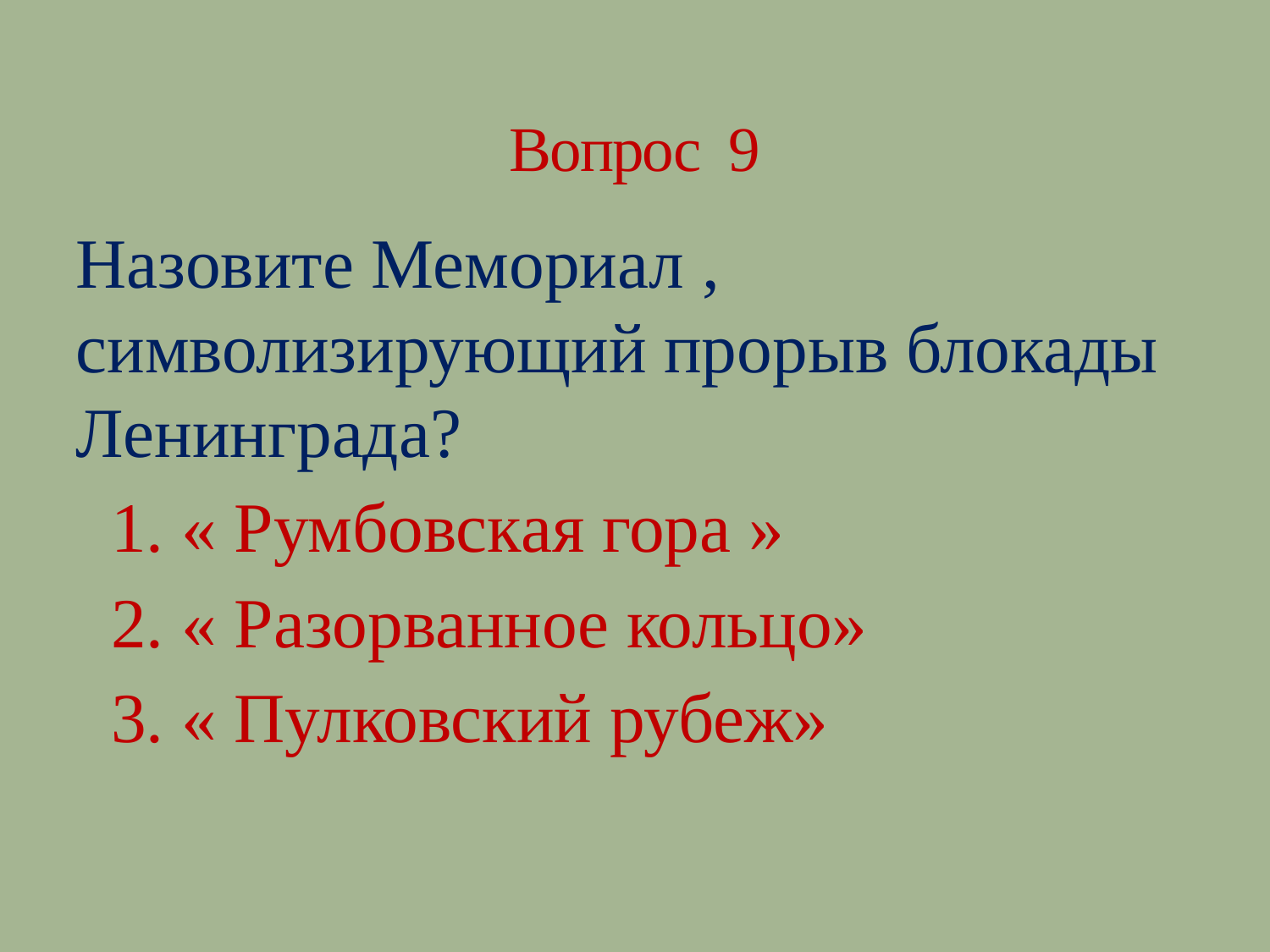

# Вопрос  9
Назовите Мемориал , символизирующий прорыв блокады Ленинграда?
  1. « Румбовская гора »
  2. « Разорванное кольцо»
  3. « Пулковский рубеж»